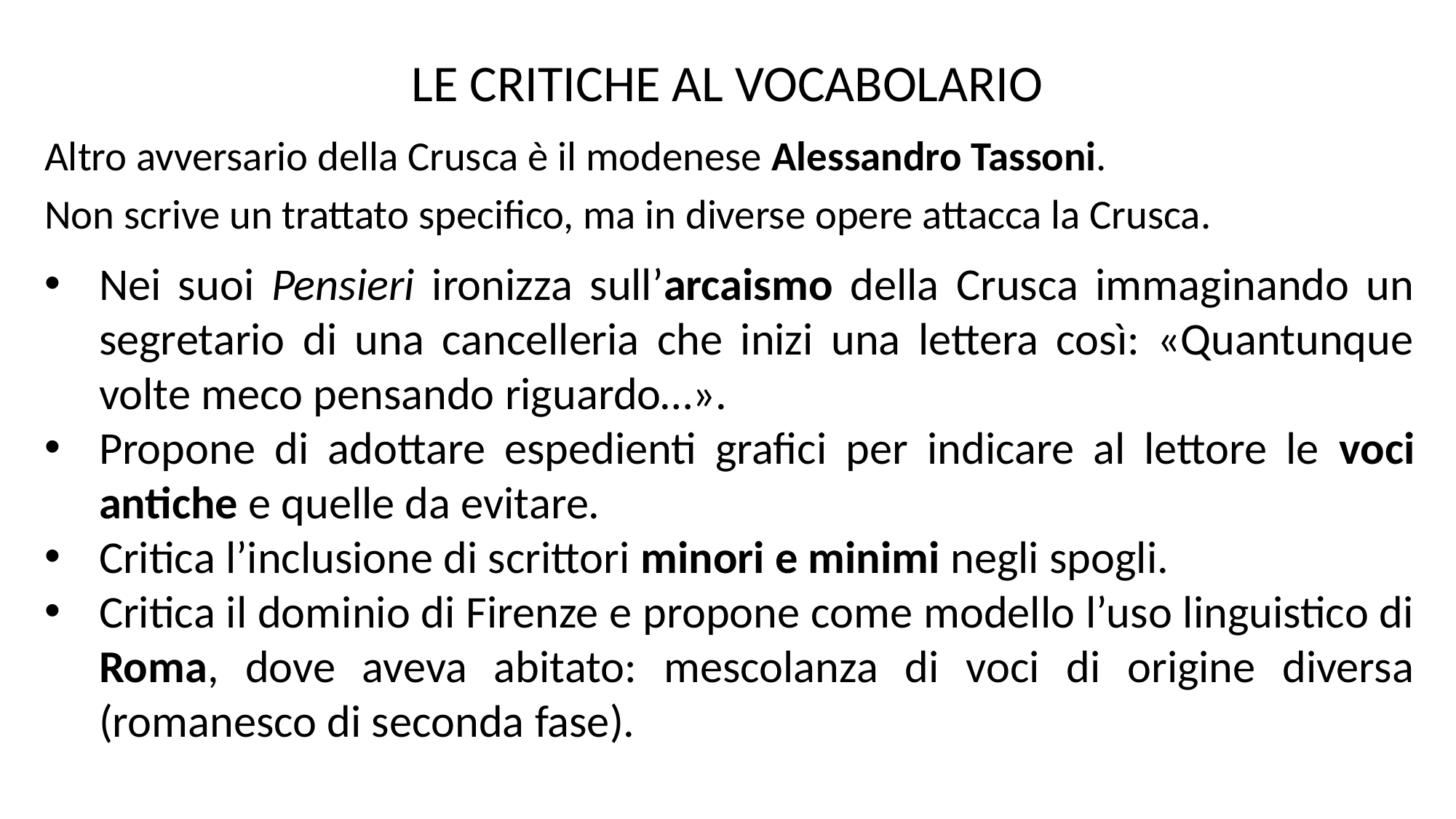

# LE CRITICHE AL VOCABOLARIO
Altro avversario della Crusca è il modenese Alessandro Tassoni.
Non scrive un trattato specifico, ma in diverse opere attacca la Crusca.
Nei suoi Pensieri ironizza sull’arcaismo della Crusca immaginando un segretario di una cancelleria che inizi una lettera così: «Quantunque volte meco pensando riguardo…».
Propone di adottare espedienti grafici per indicare al lettore le voci antiche e quelle da evitare.
Critica l’inclusione di scrittori minori e minimi negli spogli.
Critica il dominio di Firenze e propone come modello l’uso linguistico di Roma, dove aveva abitato: mescolanza di voci di origine diversa (romanesco di seconda fase).